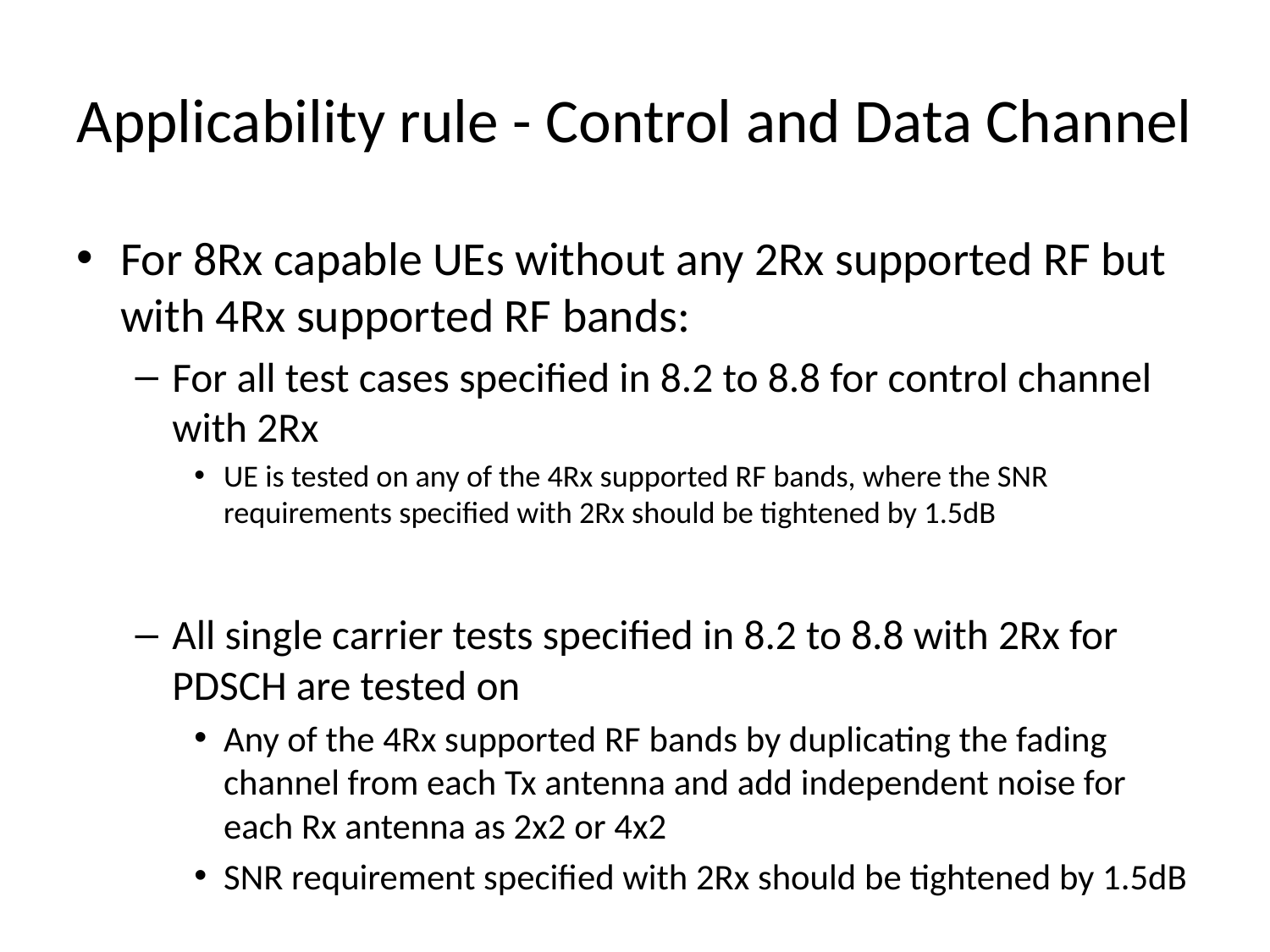

# Applicability rule - Control and Data Channel
For 8Rx capable UEs without any 2Rx supported RF but with 4Rx supported RF bands:
For all test cases specified in 8.2 to 8.8 for control channel with 2Rx
UE is tested on any of the 4Rx supported RF bands, where the SNR requirements specified with 2Rx should be tightened by 1.5dB

All single carrier tests specified in 8.2 to 8.8 with 2Rx for PDSCH are tested on
Any of the 4Rx supported RF bands by duplicating the fading channel from each Tx antenna and add independent noise for each Rx antenna as 2x2 or 4x2
SNR requirement specified with 2Rx should be tightened by 1.5dB